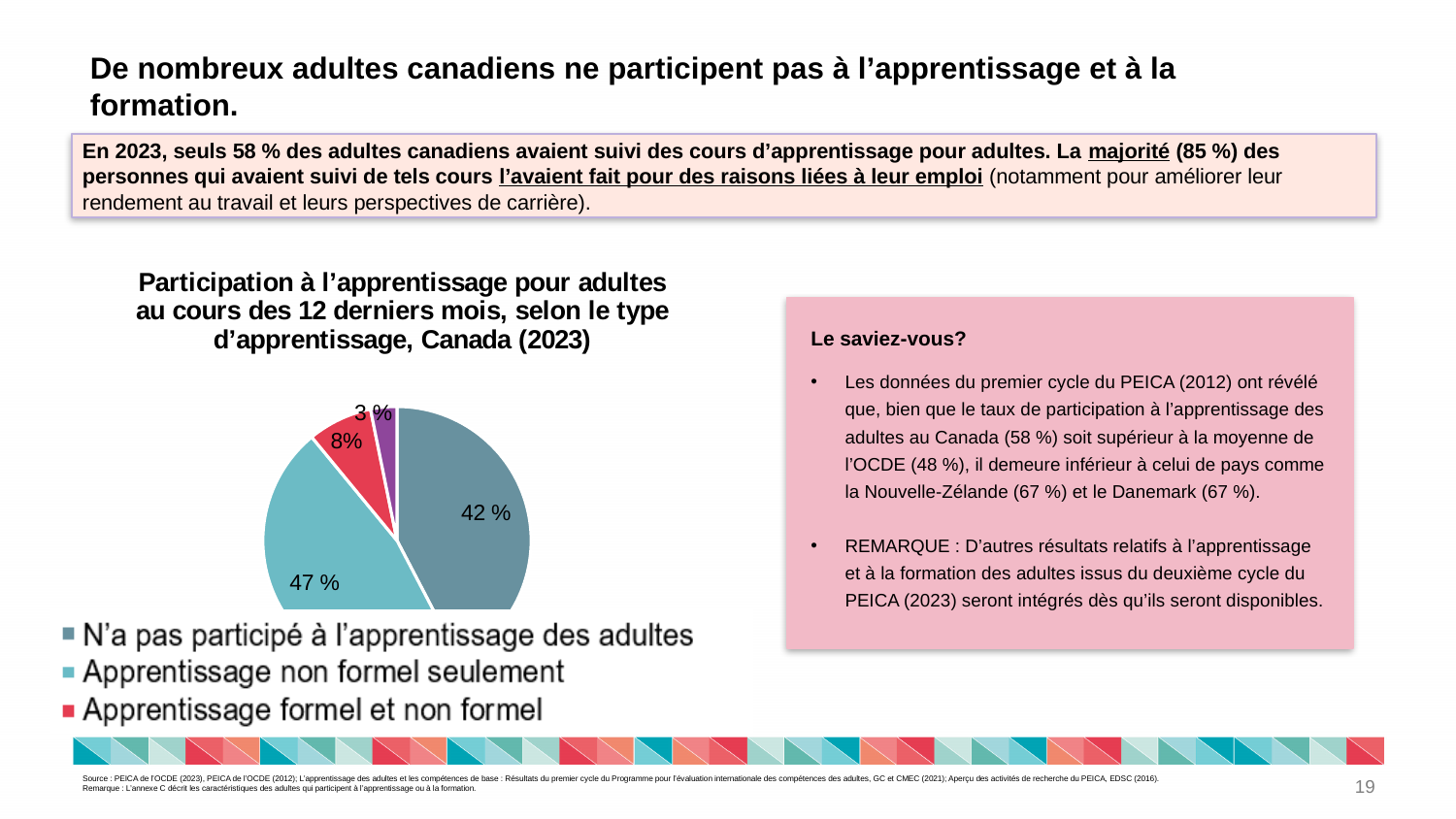

# De nombreux adultes canadiens ne participent pas à l’apprentissage et à la formation.
En 2023, seuls 58 % des adultes canadiens avaient suivi des cours d’apprentissage pour adultes. La majorité (85 %) des personnes qui avaient suivi de tels cours l’avaient fait pour des raisons liées à leur emploi (notamment pour améliorer leur rendement au travail et leurs perspectives de carrière).

### Chart: Participation à l’apprentissage pour adultes au cours des 12 derniers mois, selon le type d’apprentissage, Canada (2023)

| Category | Participation in adult learning in the past 12 months, by type of learning, Canada (2023) |
|---|---|
| Did not participate in adult learning  | 42.3435 |
| Non-formal learning only | 46.69011 |
| Both formal and non-formal learning | 7.798615 |
| Formal learning only  | 3.167769 |
Le saviez-vous?

Les données du premier cycle du PEICA (2012) ont révélé que, bien que le taux de participation à l’apprentissage des adultes au Canada (58 %) soit supérieur à la moyenne de l’OCDE (48 %), il demeure inférieur à celui de pays comme la Nouvelle-Zélande (67 %) et le Danemark (67 %).

REMARQUE : D’autres résultats relatifs à l’apprentissage et à la formation des adultes issus du deuxième cycle du PEICA (2023) seront intégrés dès qu’ils seront disponibles.
19
Source : PEICA de l’OCDE (2023), PEICA de l’OCDE (2012); L’apprentissage des adultes et les compétences de base : Résultats du premier cycle du Programme pour l’évaluation internationale des compétences des adultes, GC et CMEC (2021); Aperçu des activités de recherche du PEICA, EDSC (2016).
Remarque : L’annexe C décrit les caractéristiques des adultes qui participent à l’apprentissage ou à la formation.